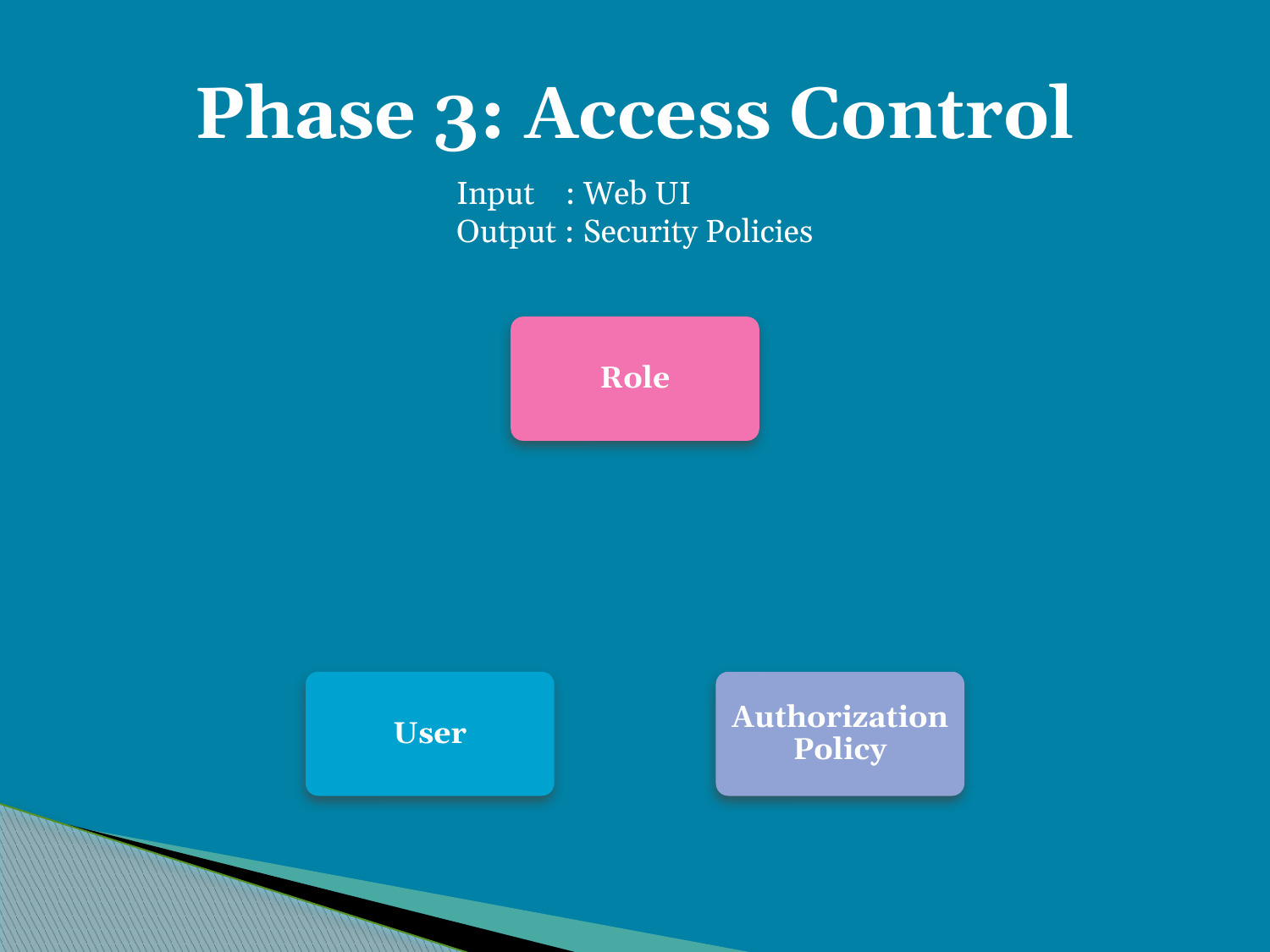

# Phase 3: Access Control
Input    :	Web UI
Output :	Security Policies
Role

Authorization Policy

User